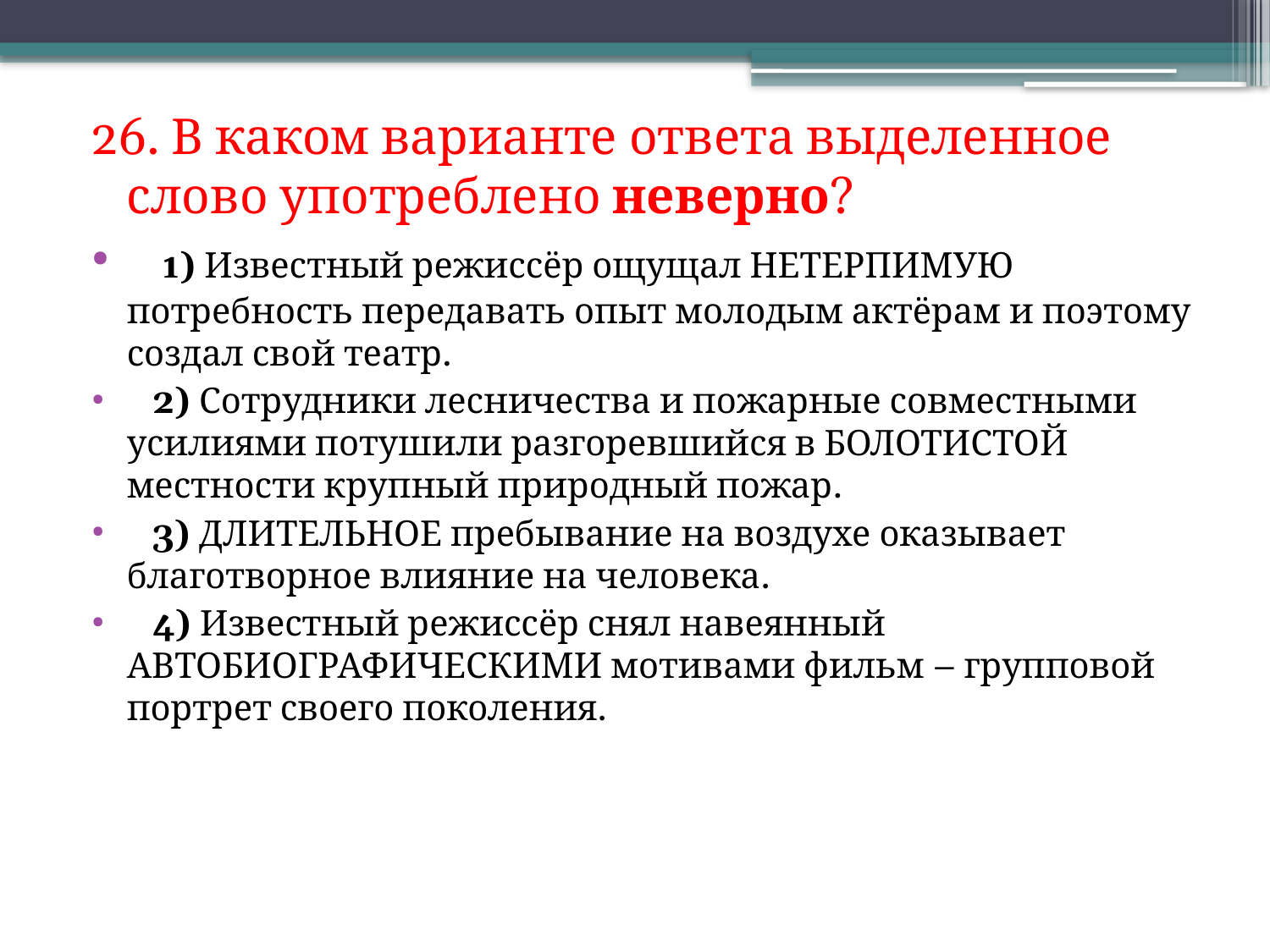

26. В каком варианте ответа выделенное слово употреблено неверно?
   1) Известный режиссёр ощущал НЕТЕРПИМУЮ потребность передавать опыт молодым актёрам и поэтому создал свой театр.
   2) Сотрудники лесничества и пожарные совместными усилиями потушили разгоревшийся в БОЛОТИСТОЙ местности крупный природный пожар.
   3) ДЛИТЕЛЬНОЕ пребывание на воздухе оказывает благотворное влияние на человека.
   4) Известный режиссёр снял навеянный АВТОБИОГРАФИЧЕСКИМИ мотивами фильм – групповой портрет своего поколения.